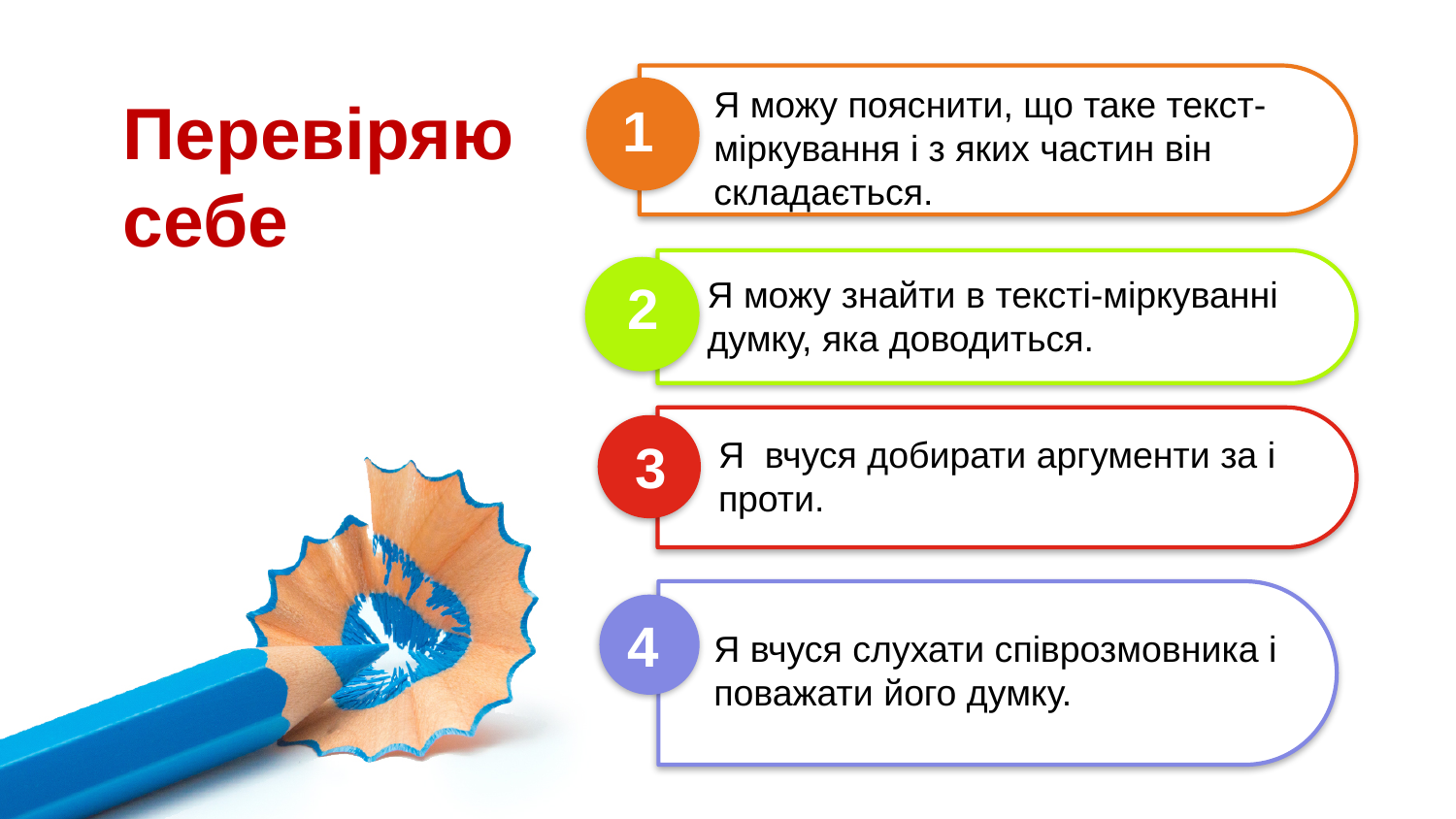

Я можу пояснити, що таке текст-
міркування і з яких частин він
складається.
Перевіряю себе

1

Я можу знайти в тексті-міркуванні думку, яка доводиться.

2

3
Я  вчуся добирати аргументи за і
проти.

4
Я вчуся слухати співрозмовника і
поважати його думку.